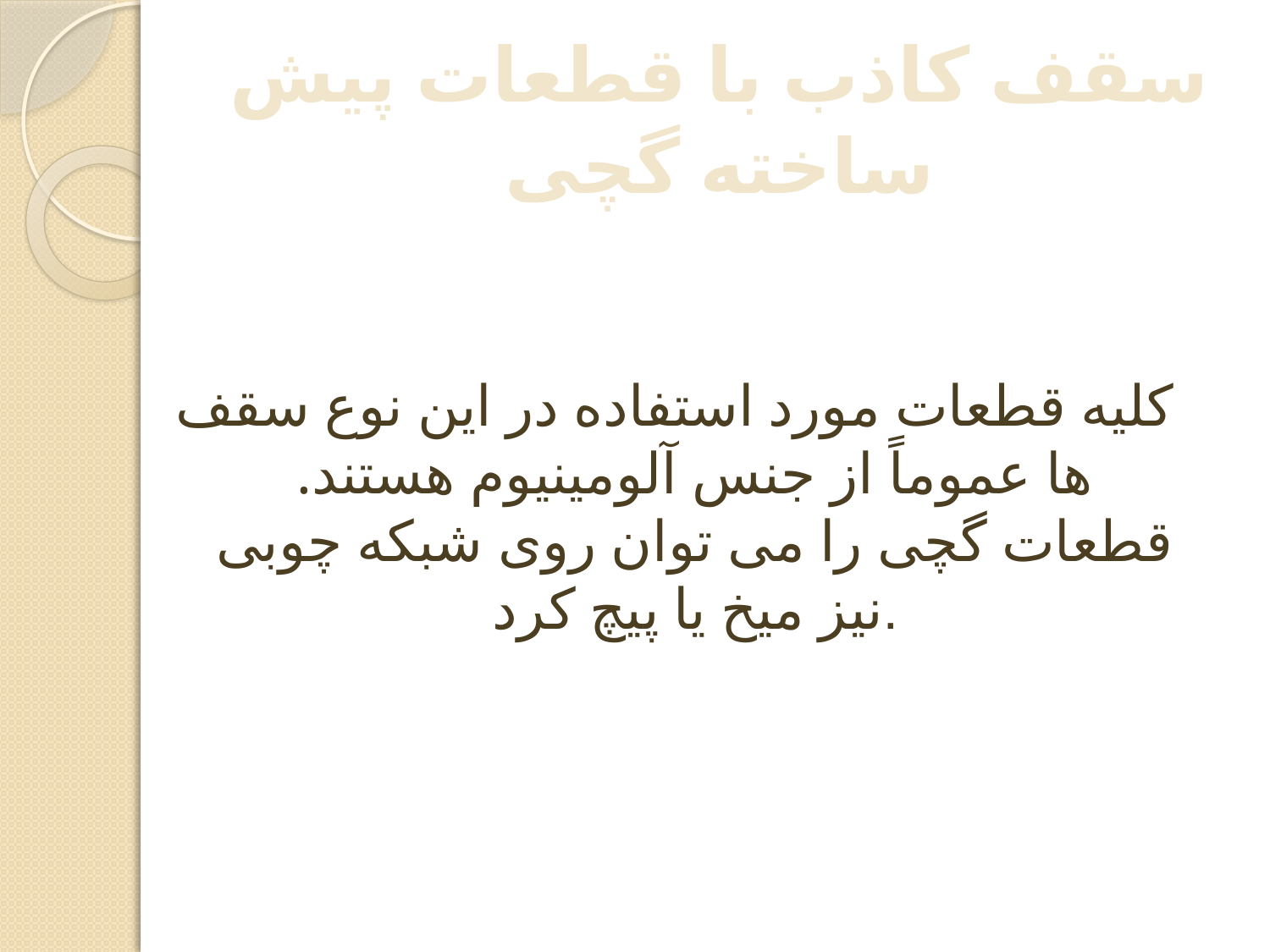

# سقف کاذب با قطعات پیش ساخته گچی

کلیه قطعات مورد استفاده در این نوع سقف ها عموماً از جنس آلومینیوم هستند. قطعات گچی را می توان روی شبکه چوبی نیز میخ یا پیچ کرد.